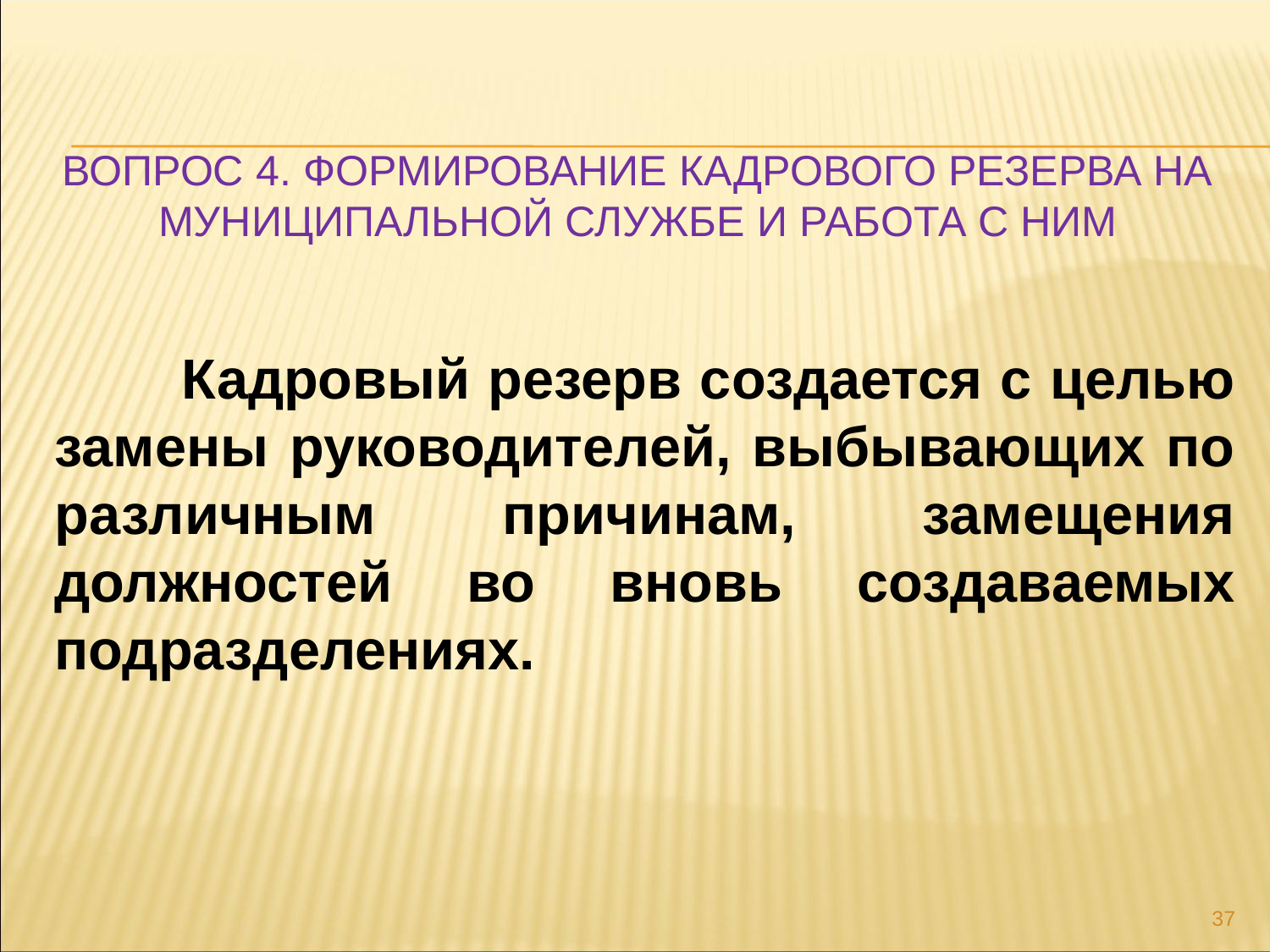

# ВОПРОС 4. ФОРМИРОВАНИЕ КАДРОВОГО РЕЗЕРВА на муниципальной службе И РАБОТА С НИМ
	Кадровый резерв создается с целью замены руководителей, выбывающих по различным причинам, замещения должностей во вновь создаваемых подразделениях.
37